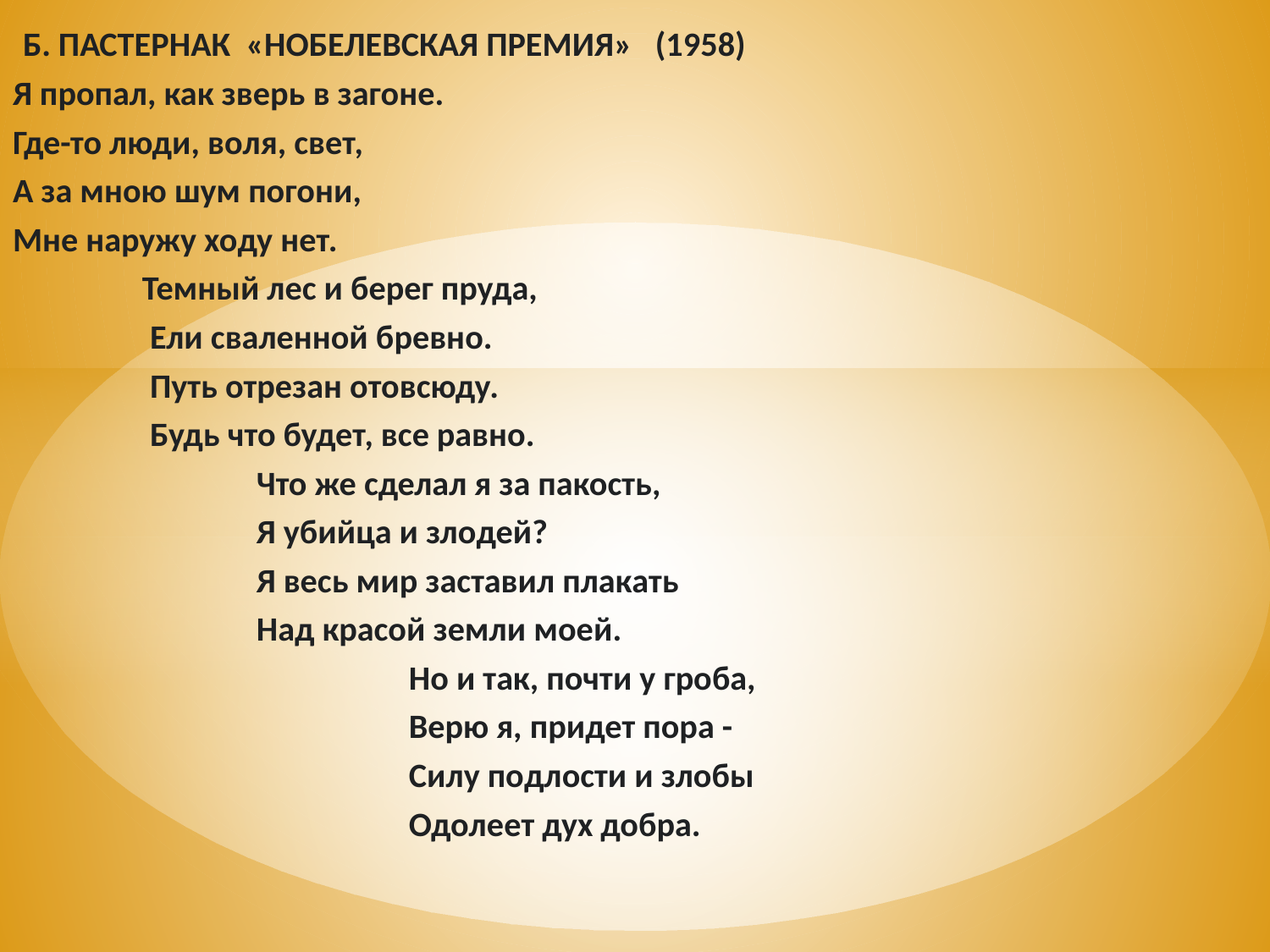

Б. ПАСТЕРНАК  «НОБЕЛЕВСКАЯ ПРЕМИЯ»   (1958)
Я пропал, как зверь в загоне.
Где-то люди, воля, свет,
А за мною шум погони,
Мне наружу ходу нет.
                 Темный лес и берег пруда,
                  Ели сваленной бревно.
                  Путь отрезан отовсюду.
                  Будь что будет, все равно.
                                Что же сделал я за пакость,
                                Я убийца и злодей?
                                Я весь мир заставил плакать
                                Над красой земли моей.
                                                    Но и так, почти у гроба,
                                                    Верю я, придет пора -
                                                    Силу подлости и злобы
                                                    Одолеет дух добра.